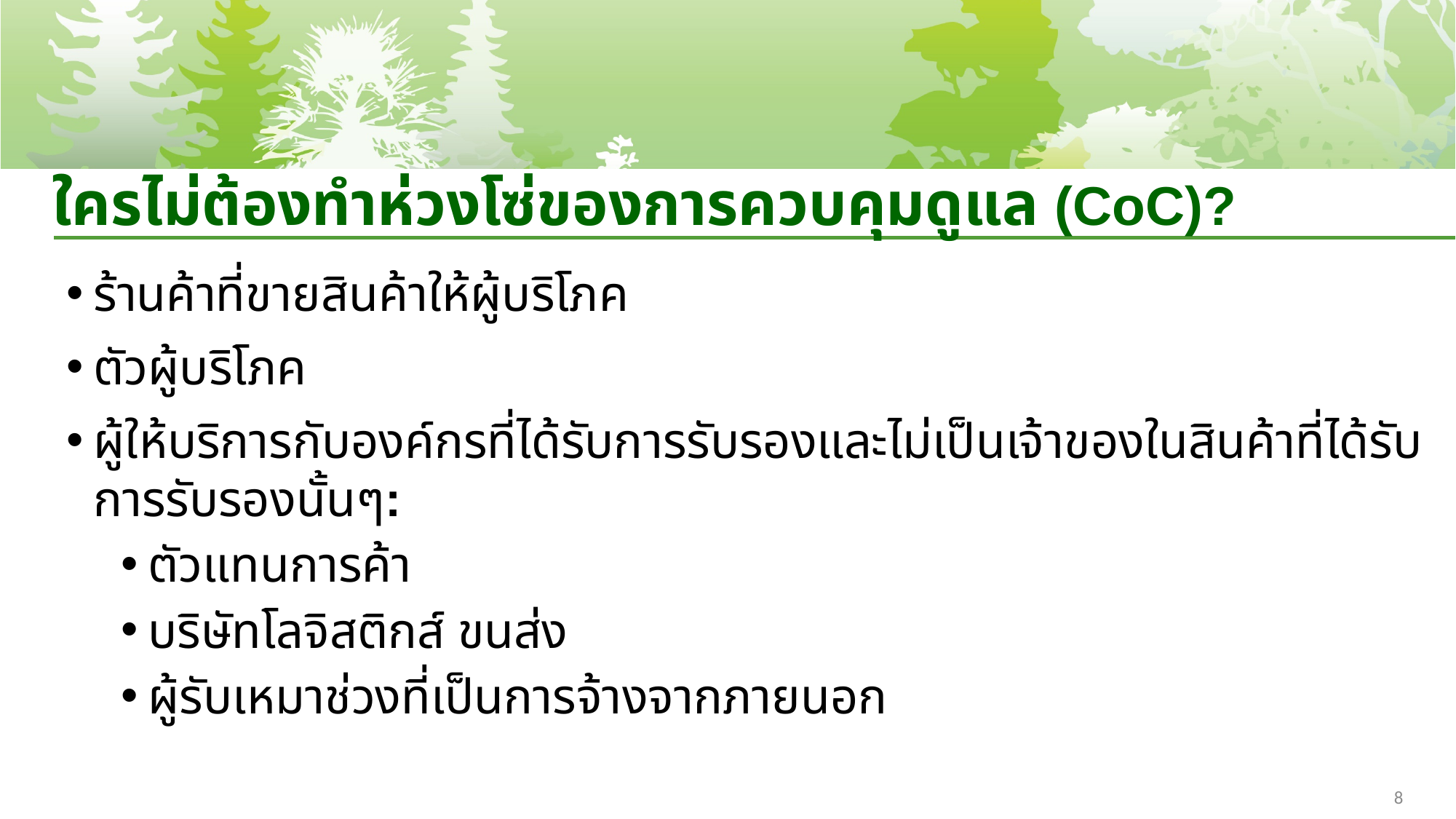

# ใครไม่ต้องทำห่วงโซ่ของการควบคุมดูแล (CoC)?
ร้านค้าที่ขายสินค้าให้ผู้บริโภค
ตัวผู้บริโภค
ผู้ให้บริการกับองค์กรที่ได้รับการรับรองและไม่เป็นเจ้าของในสินค้าที่ได้รับการรับรองนั้นๆ:
ตัวแทนการค้า
บริษัทโลจิสติกส์ ขนส่ง
ผู้รับเหมาช่วงที่เป็นการจ้างจากภายนอก

8